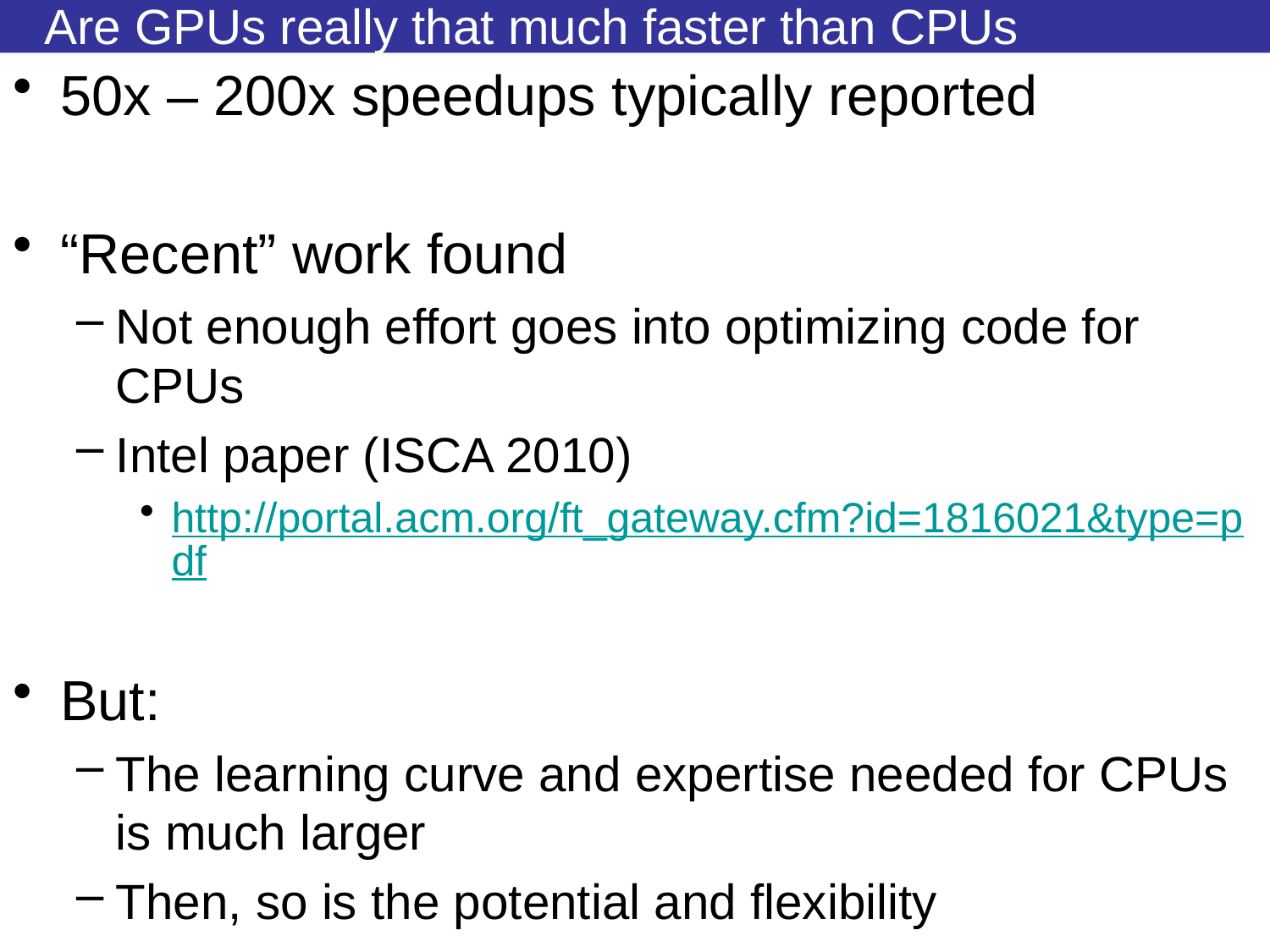

# Are GPUs really that much faster than CPUs
50x – 200x speedups typically reported

“Recent” work found
Not enough effort goes into optimizing code for CPUs
Intel paper (ISCA 2010)
http://portal.acm.org/ft_gateway.cfm?id=1816021&type=pdf

But:
The learning curve and expertise needed for CPUs is much larger
Then, so is the potential and flexibility